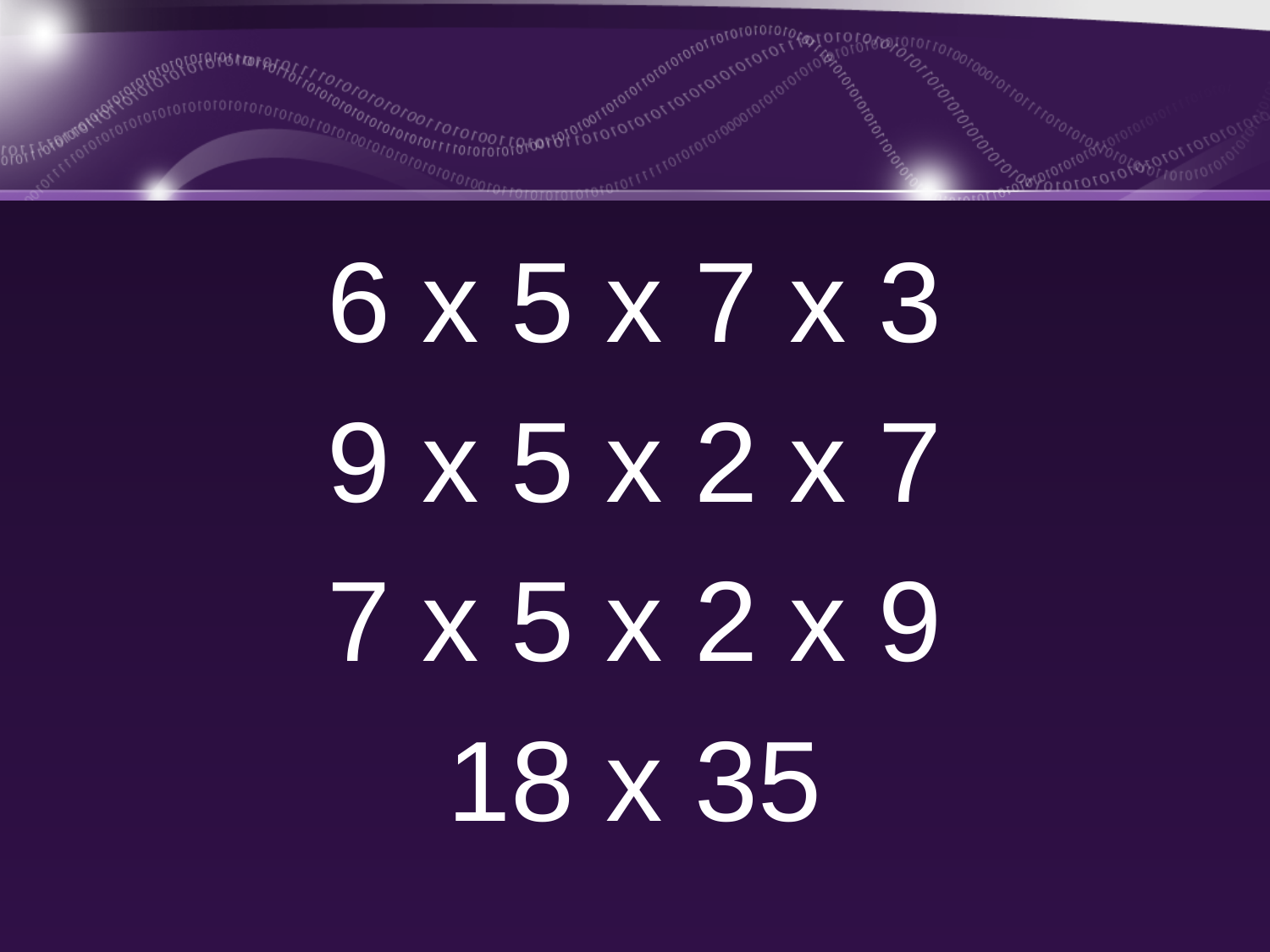

6 x 5 x 7 x 3
9 x 5 x 2 x 7
7 x 5 x 2 x 9
18 x 35